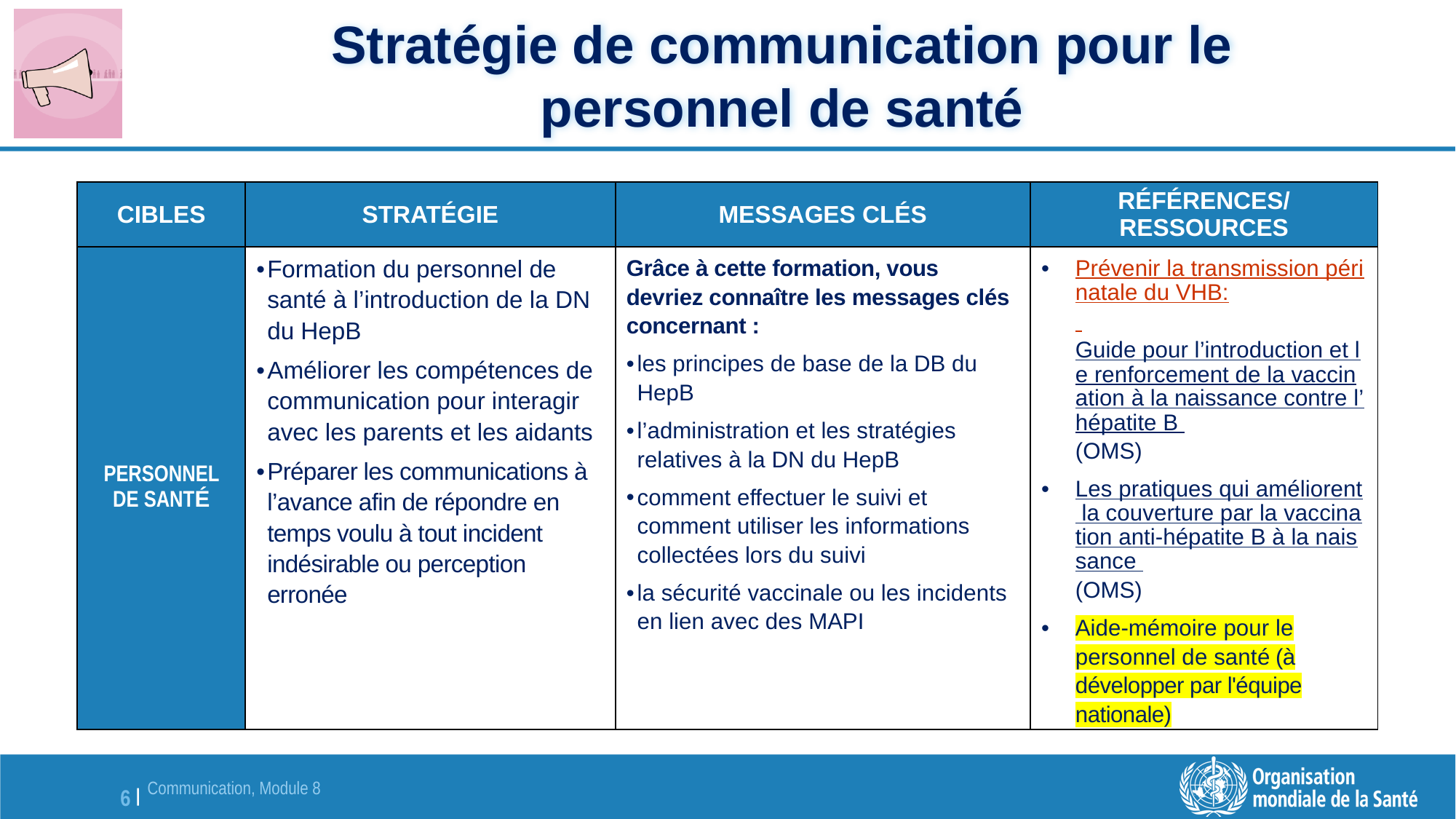

# Stratégie de communication pour le personnel de santé
| CIBLES | STRATÉGIE | MESSAGES CLÉS | RÉFÉRENCES/ RESSOURCES |
| --- | --- | --- | --- |
| PERSONNEL DE SANTÉ | Formation du personnel de santé à l’introduction de la DN du HepB Améliorer les compétences de communication pour interagir avec les parents et les aidants Préparer les communications à l’avance afin de répondre en temps voulu à tout incident indésirable ou perception erronée | Grâce à cette formation, vous devriez connaître les messages clés concernant : les principes de base de la DB du HepB l’administration et les stratégies relatives à la DN du HepB comment effectuer le suivi et comment utiliser les informations collectées lors du suivi la sécurité vaccinale ou les incidents en lien avec des MAPI | Prévenir la transmission périnatale du VHB: Guide pour l’introduction et le renforcement de la vaccination à la naissance contre l’hépatite B (OMS) Les pratiques qui améliorent la couverture par la vaccination anti-hépatite B à la naissance (OMS) Aide-mémoire pour le personnel de santé (à développer par l'équipe nationale) |